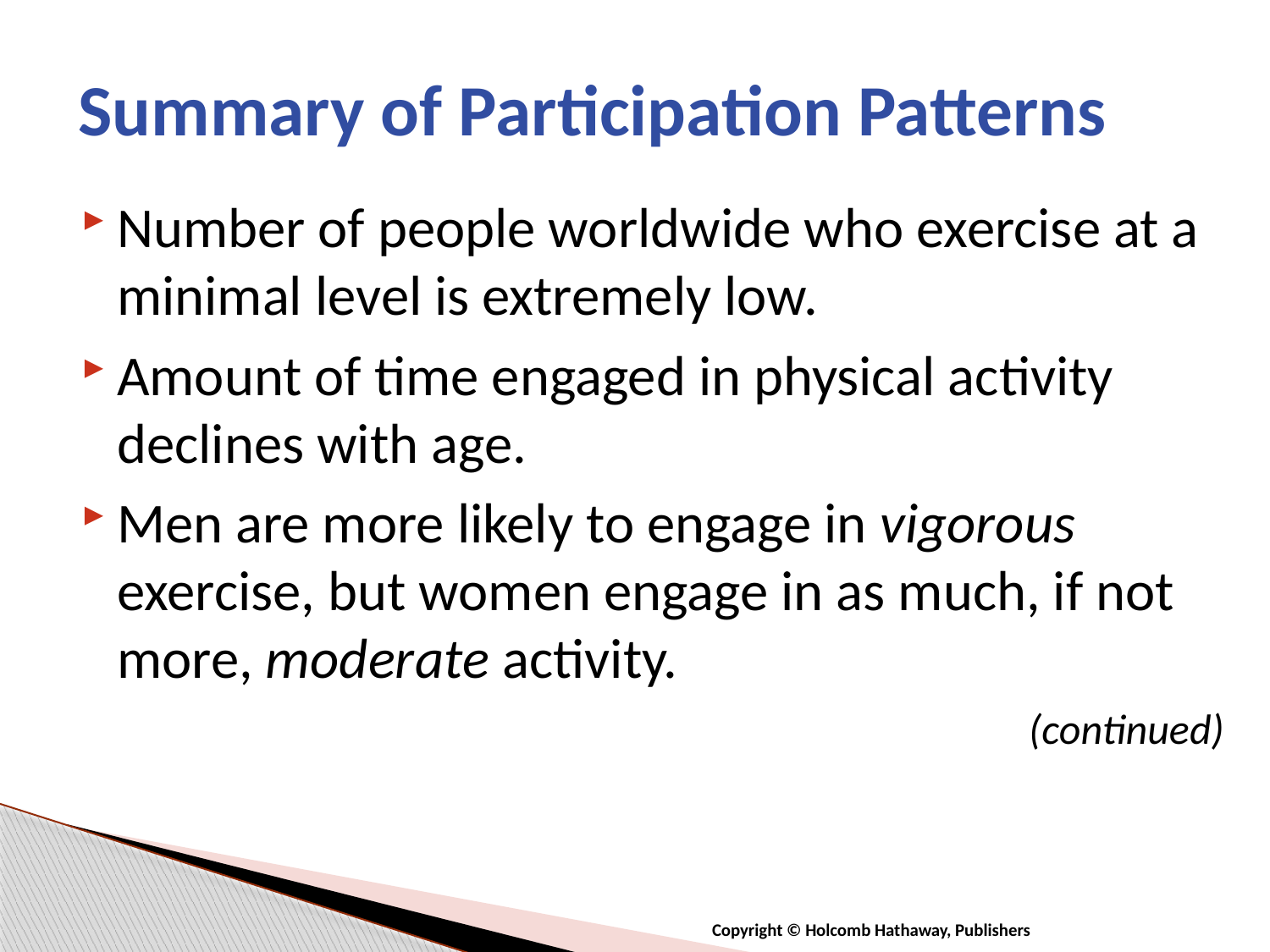

# Summary of Participation Patterns
Number of people worldwide who exercise at a minimal level is extremely low.
Amount of time engaged in physical activity declines with age.
Men are more likely to engage in vigorous exercise, but women engage in as much, if not more, moderate activity.
(continued)

Copyright © Holcomb Hathaway, Publishers